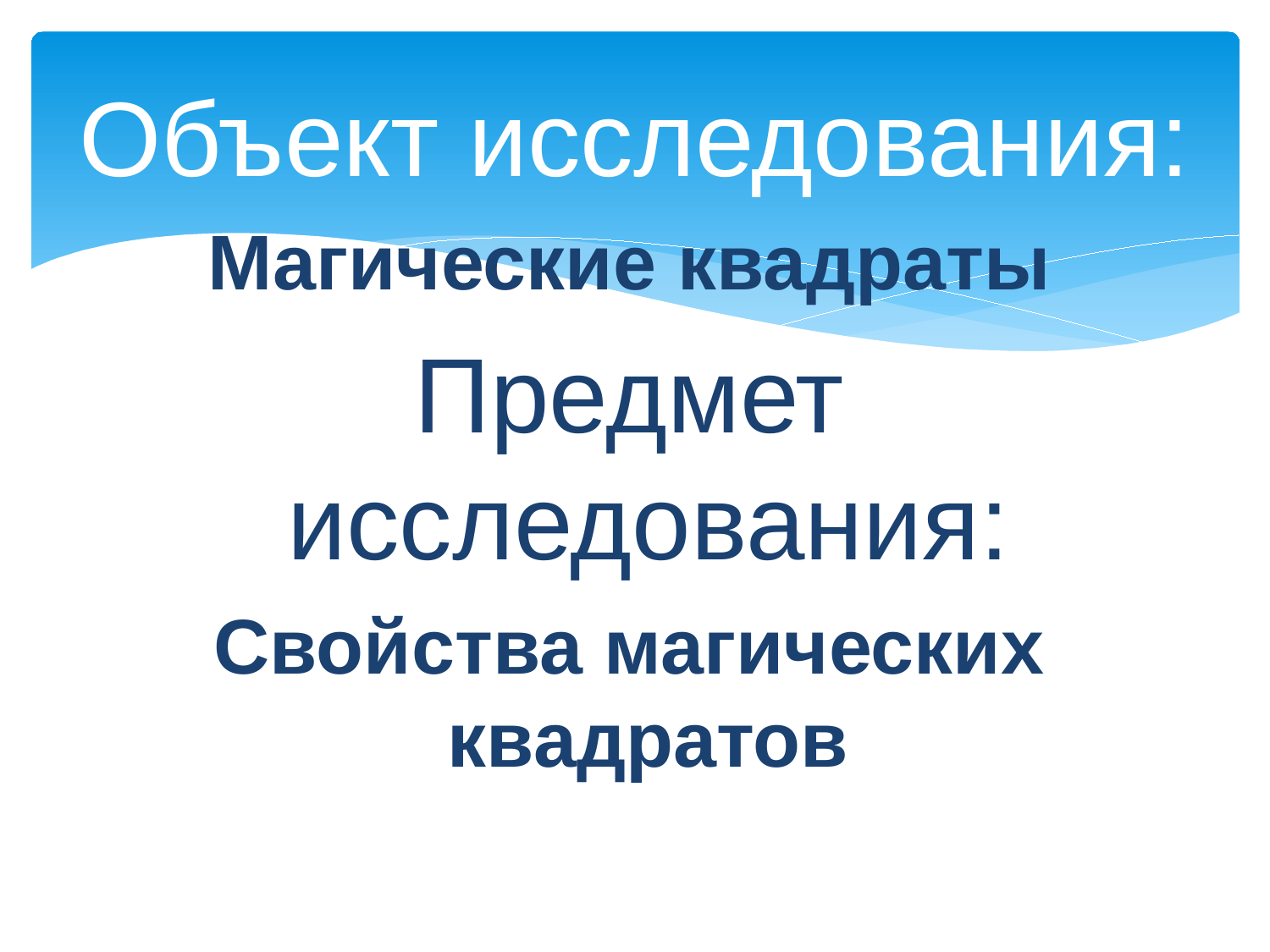

# Объект исследования:
Магические квадраты
Предмет исследования:
Свойства магических квадратов